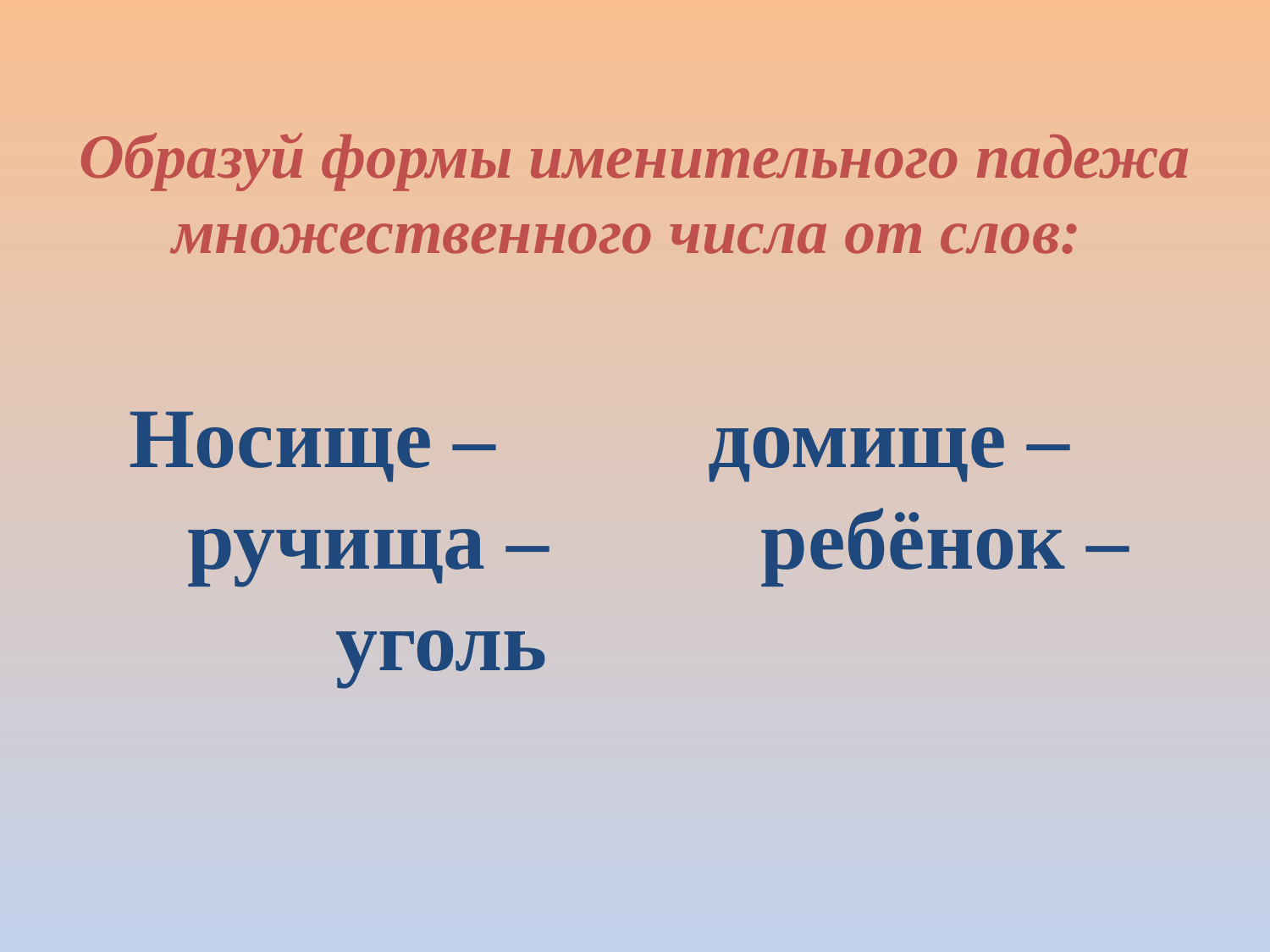

# Образуй формы именительного падежа множественного числа от слов:
   Носище –          домище –         ручища –          ребёнок –              уголь